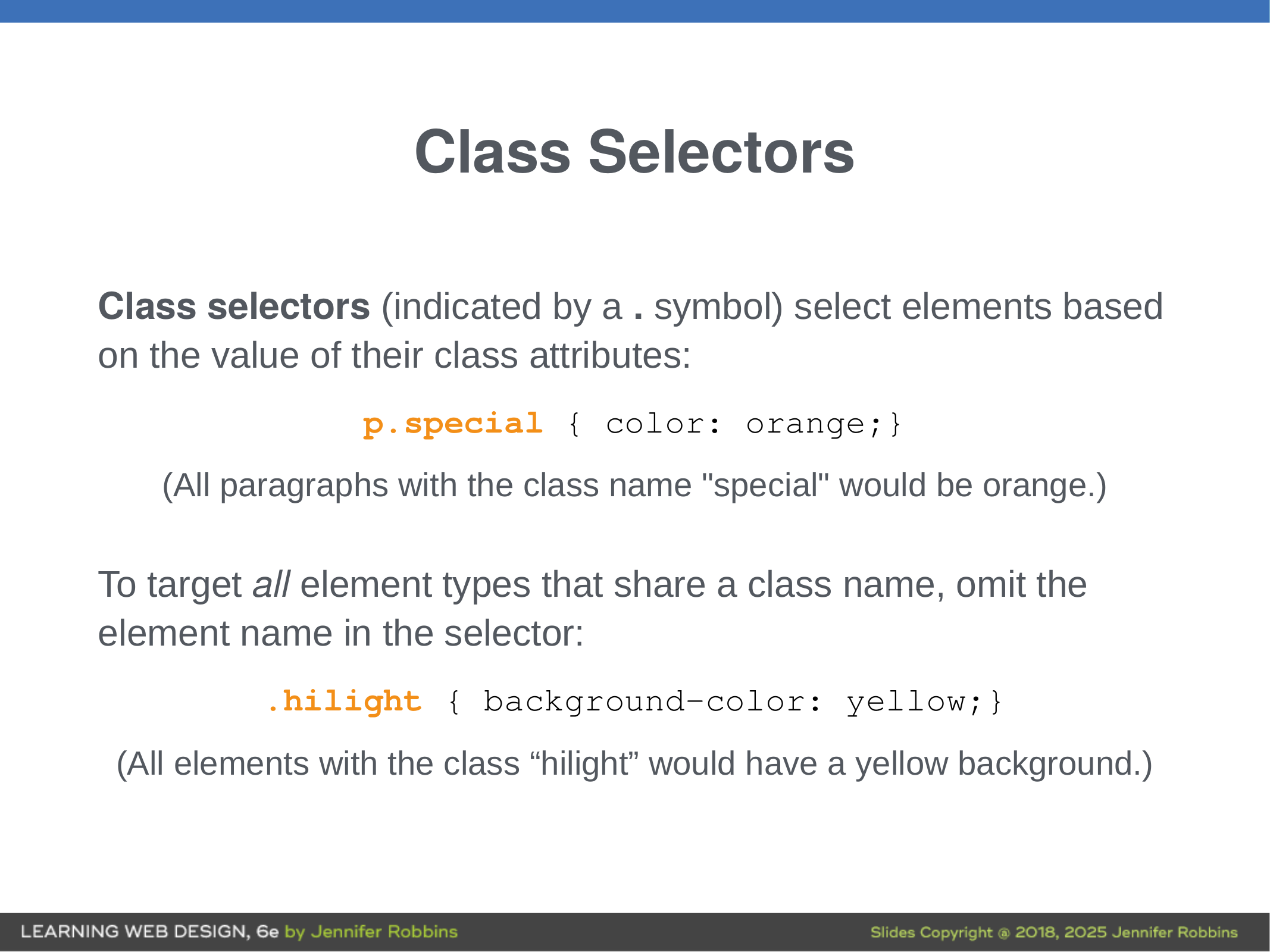

# Class Selectors
Class selectors (indicated by a . symbol) select elements based on the value of their class attributes:
p.special { color: orange;}
(All paragraphs with the class name "special" would be orange.)
To target all element types that share a class name, omit the element name in the selector:
.hilight { background-color: yellow;}
(All elements with the class “hilight” would have a yellow background.)